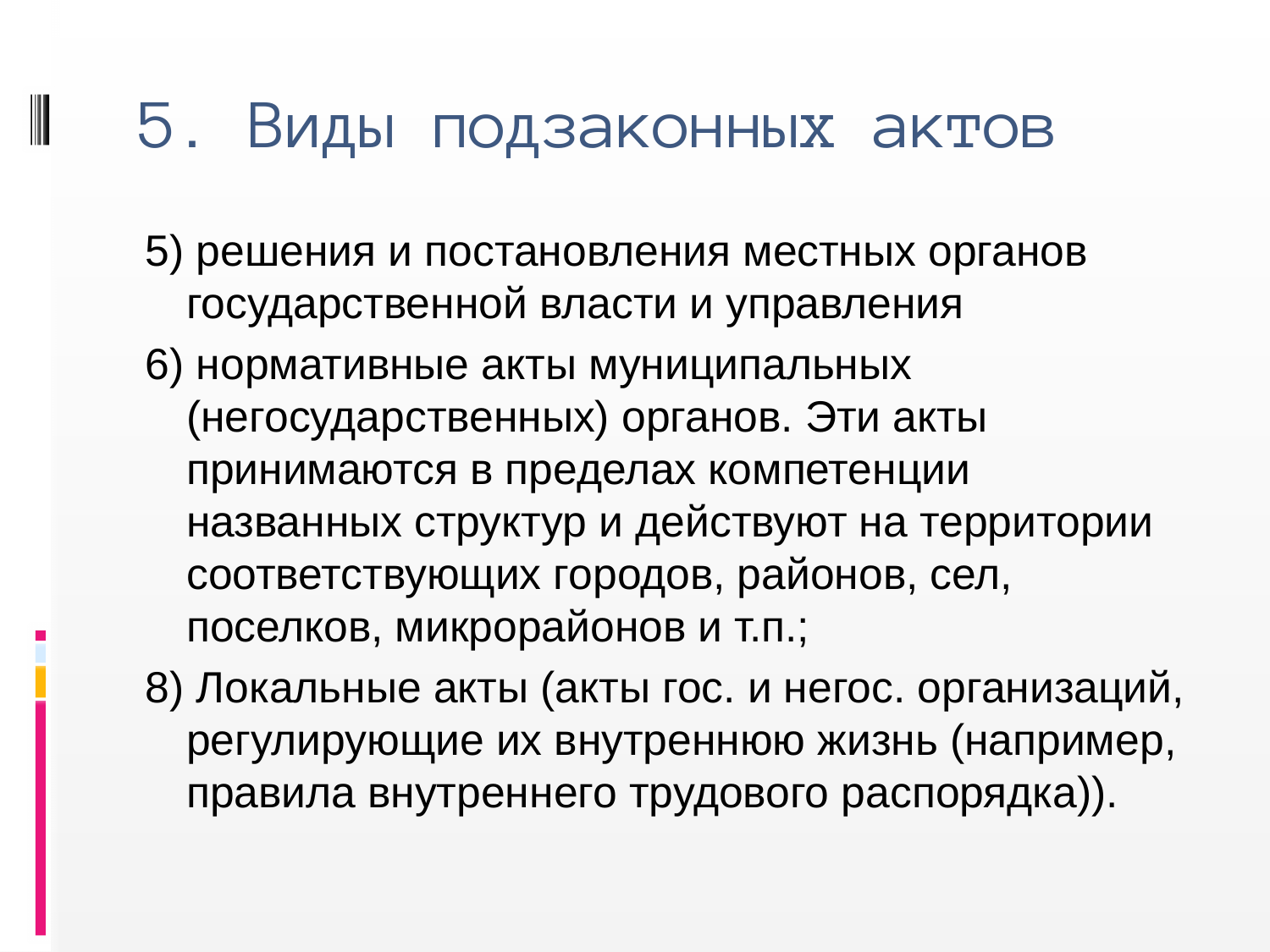

# 5. Виды подзаконных актов
5) решения и постановления местных органов государственной власти и управления
6) нормативные акты муниципальных (негосударственных) органов. Эти акты принимаются в пределах компетенции названных структур и действуют на территории соответствующих городов, районов, сел, поселков, микрорайонов и т.п.;
8) Локальные акты (акты гос. и негос. организаций, регулирующие их внутреннюю жизнь (например, правила внутреннего трудового распорядка)).